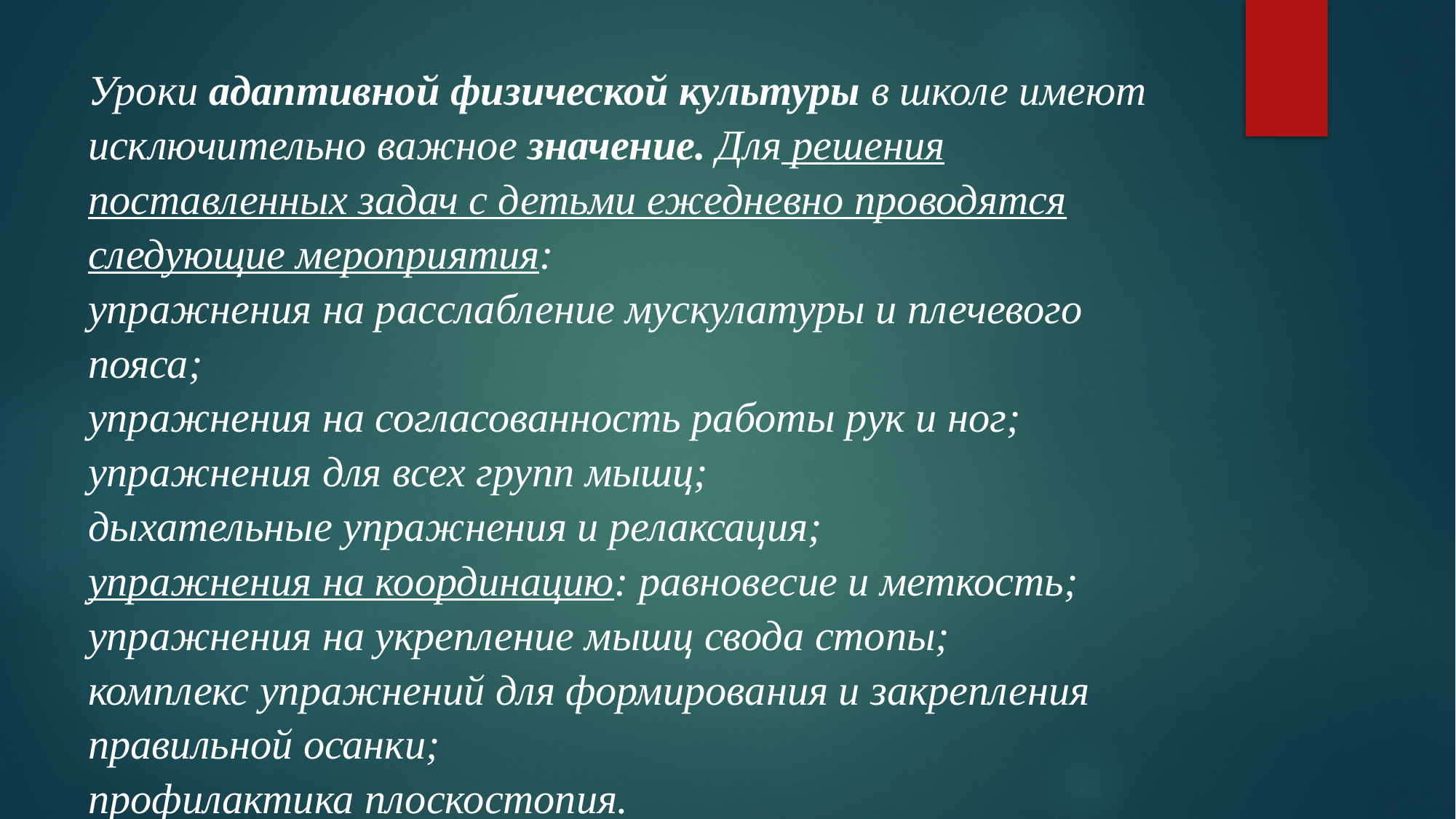

# Уроки адаптивной физической культуры в школе имеют исключительно важное значение. Для решения поставленных задач с детьми ежедневно проводятся следующие мероприятия: упражнения на расслабление мускулатуры и плечевого пояса; упражнения на согласованность работы рук и ног; упражнения для всех групп мышц; дыхательные упражнения и релаксация; упражнения на координацию: равновесие и меткость; упражнения на укрепление мышц свода стопы; комплекс упражнений для формирования и закрепления правильной осанки; профилактика плоскостопия.